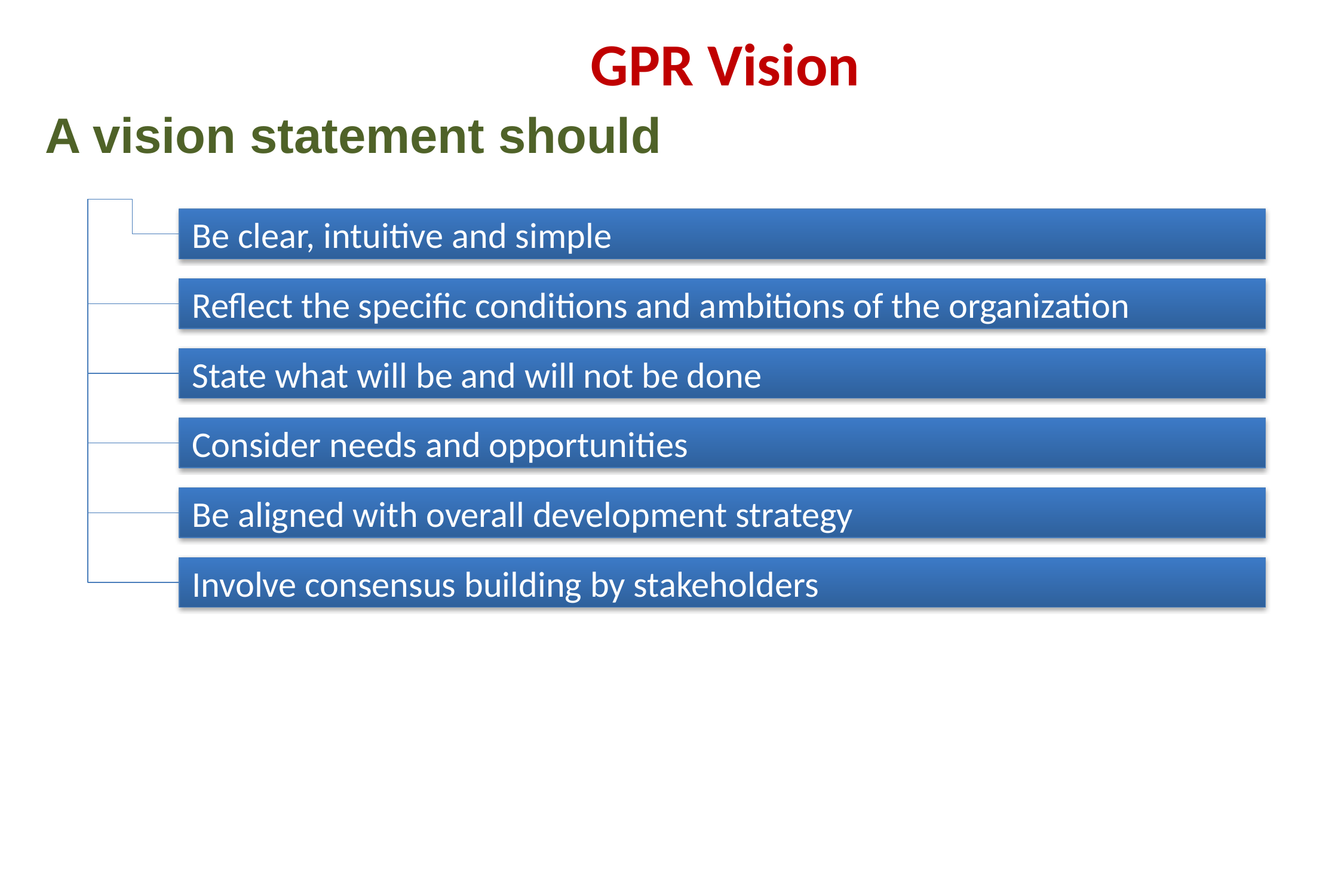

# GPR Vision
A vision statement should
Be clear, intuitive and simple
Reflect the specific conditions and ambitions of the organization
State what will be and will not be done
Consider needs and opportunities
Be aligned with overall development strategy
Involve consensus building by stakeholders